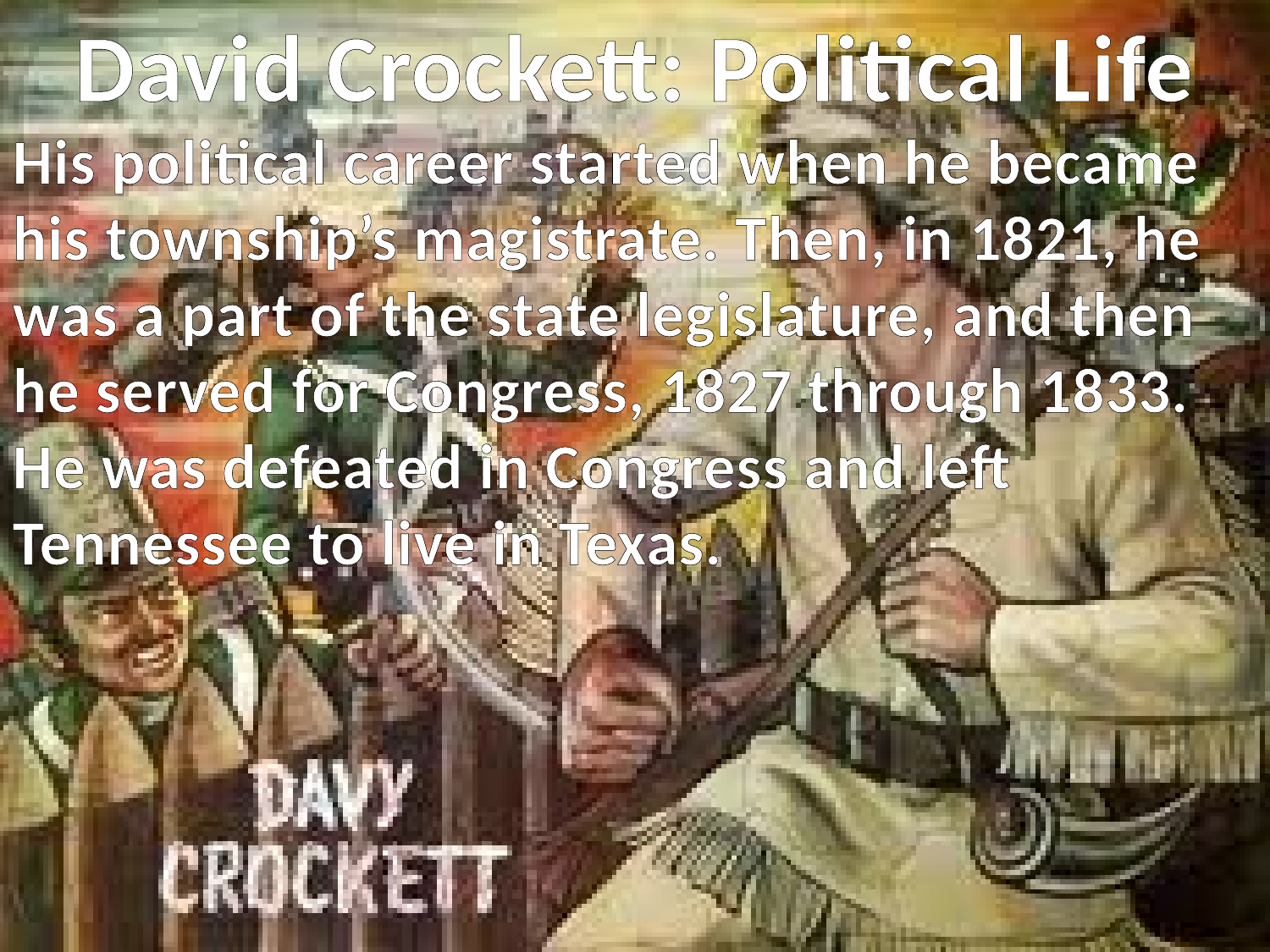

David Crockett: Political Life
His political career started when he became his township’s magistrate. Then, in 1821, he was a part of the state legislature, and then he served for Congress, 1827 through 1833. He was defeated in Congress and left Tennessee to live in Texas.